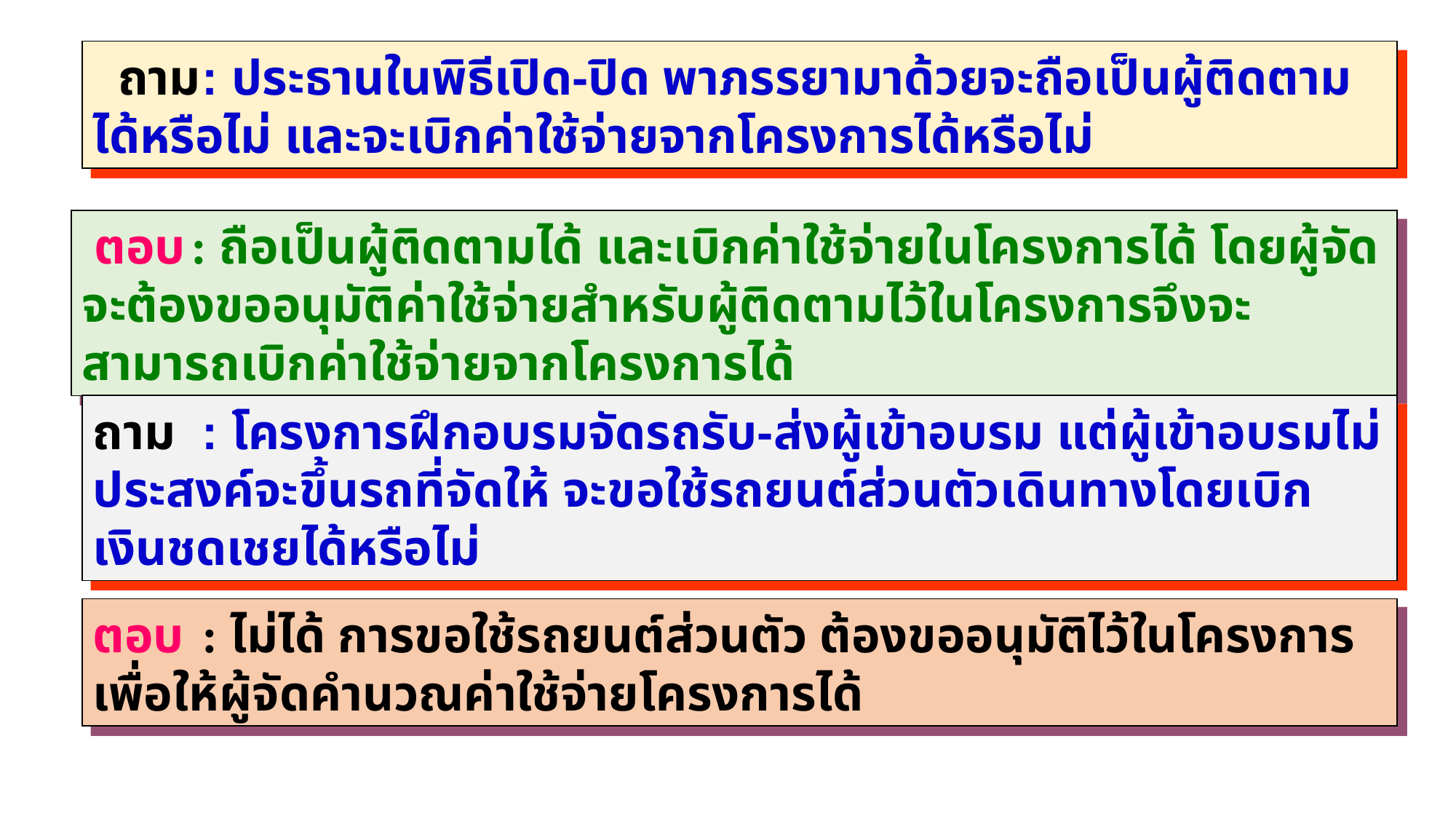

ถาม	: ประธานในพิธีเปิด-ปิด พาภรรยามาด้วยจะถือเป็นผู้ติดตามได้หรือไม่ และจะเบิกค่าใช้จ่ายจากโครงการได้หรือไม่
 ตอบ	: ถือเป็นผู้ติดตามได้ และเบิกค่าใช้จ่ายในโครงการได้ โดยผู้จัดจะต้องขออนุมัติค่าใช้จ่ายสำหรับผู้ติดตามไว้ในโครงการจึงจะสามารถเบิกค่าใช้จ่ายจากโครงการได้
ถาม	: โครงการฝึกอบรมจัดรถรับ-ส่งผู้เข้าอบรม แต่ผู้เข้าอบรมไม่ประสงค์จะขึ้นรถที่จัดให้ จะขอใช้รถยนต์ส่วนตัวเดินทางโดยเบิกเงินชดเชยได้หรือไม่
ตอบ	: ไม่ได้ การขอใช้รถยนต์ส่วนตัว ต้องขออนุมัติไว้ในโครงการเพื่อให้ผู้จัดคำนวณค่าใช้จ่ายโครงการได้